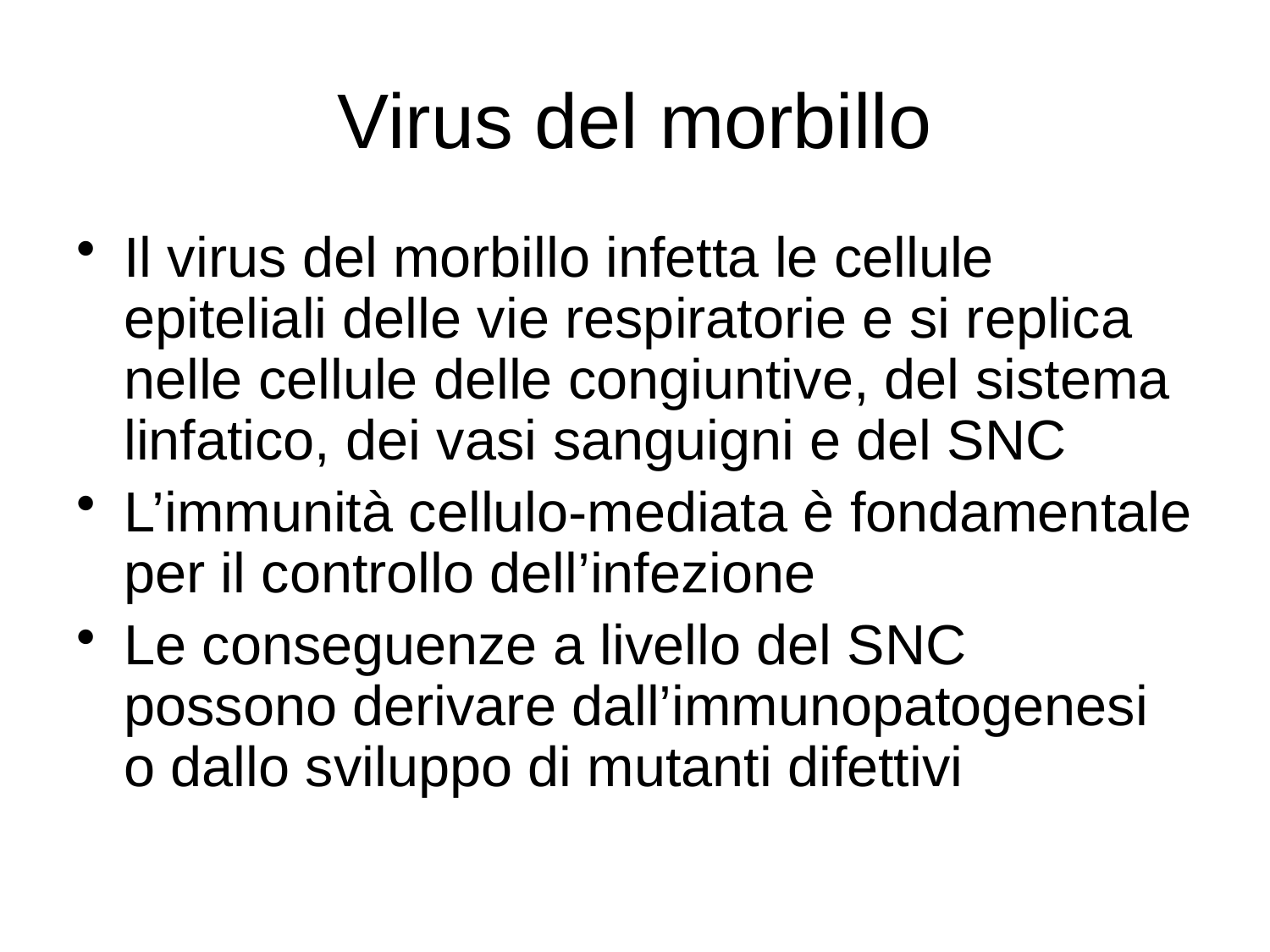

# Virus del morbillo
Il virus del morbillo infetta le cellule epiteliali delle vie respiratorie e si replica nelle cellule delle congiuntive, del sistema linfatico, dei vasi sanguigni e del SNC
L’immunità cellulo-mediata è fondamentale per il controllo dell’infezione
Le conseguenze a livello del SNC possono derivare dall’immunopatogenesi o dallo sviluppo di mutanti difettivi